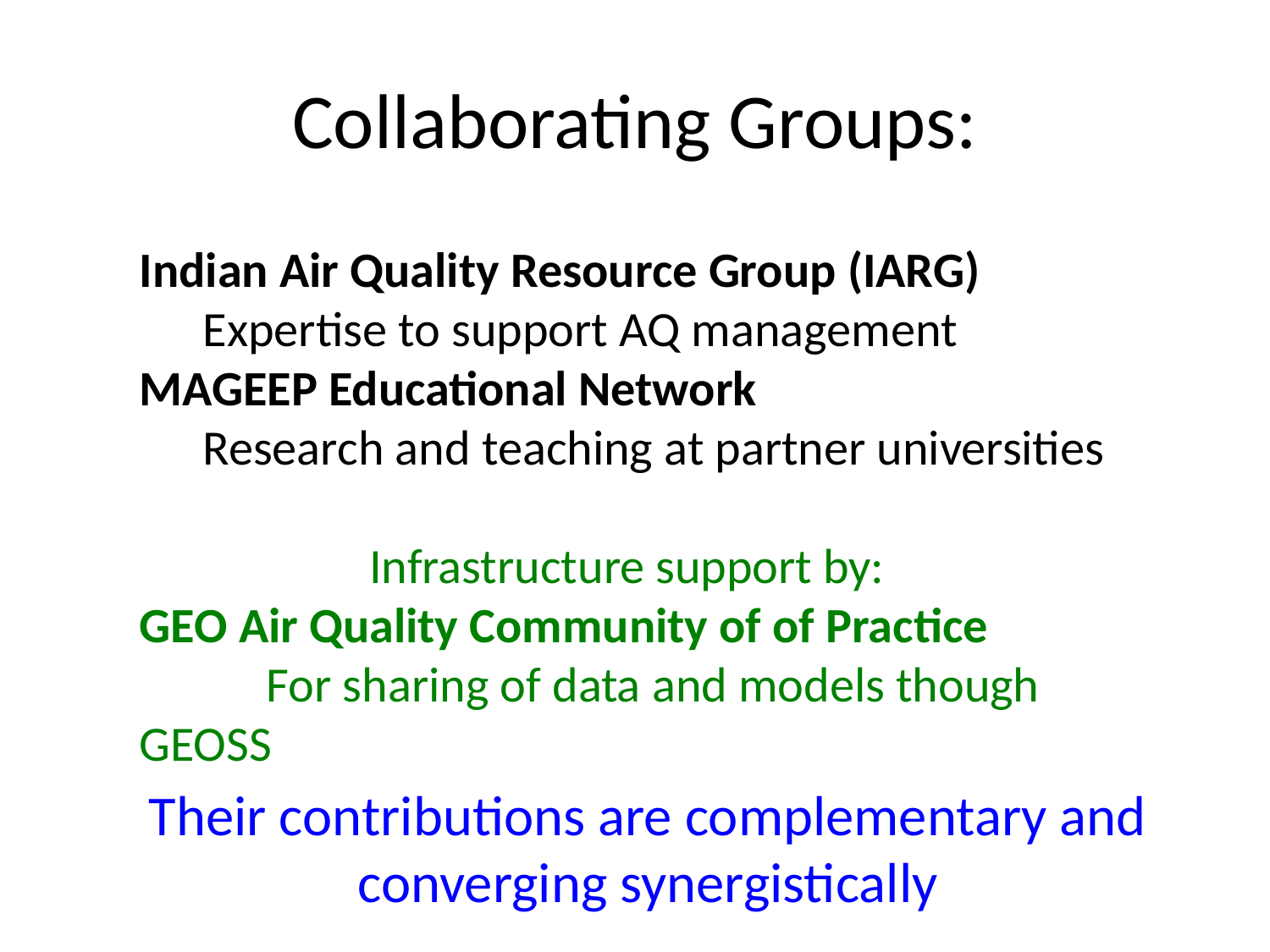

# Collaborating Groups:
Indian Air Quality Resource Group (IARG)
Expertise to support AQ management
MAGEEP Educational Network
Research and teaching at partner universities

Infrastructure support by:
GEO Air Quality Community of of Practice
	For sharing of data and models though GEOSS

Their contributions are complementary and converging synergistically